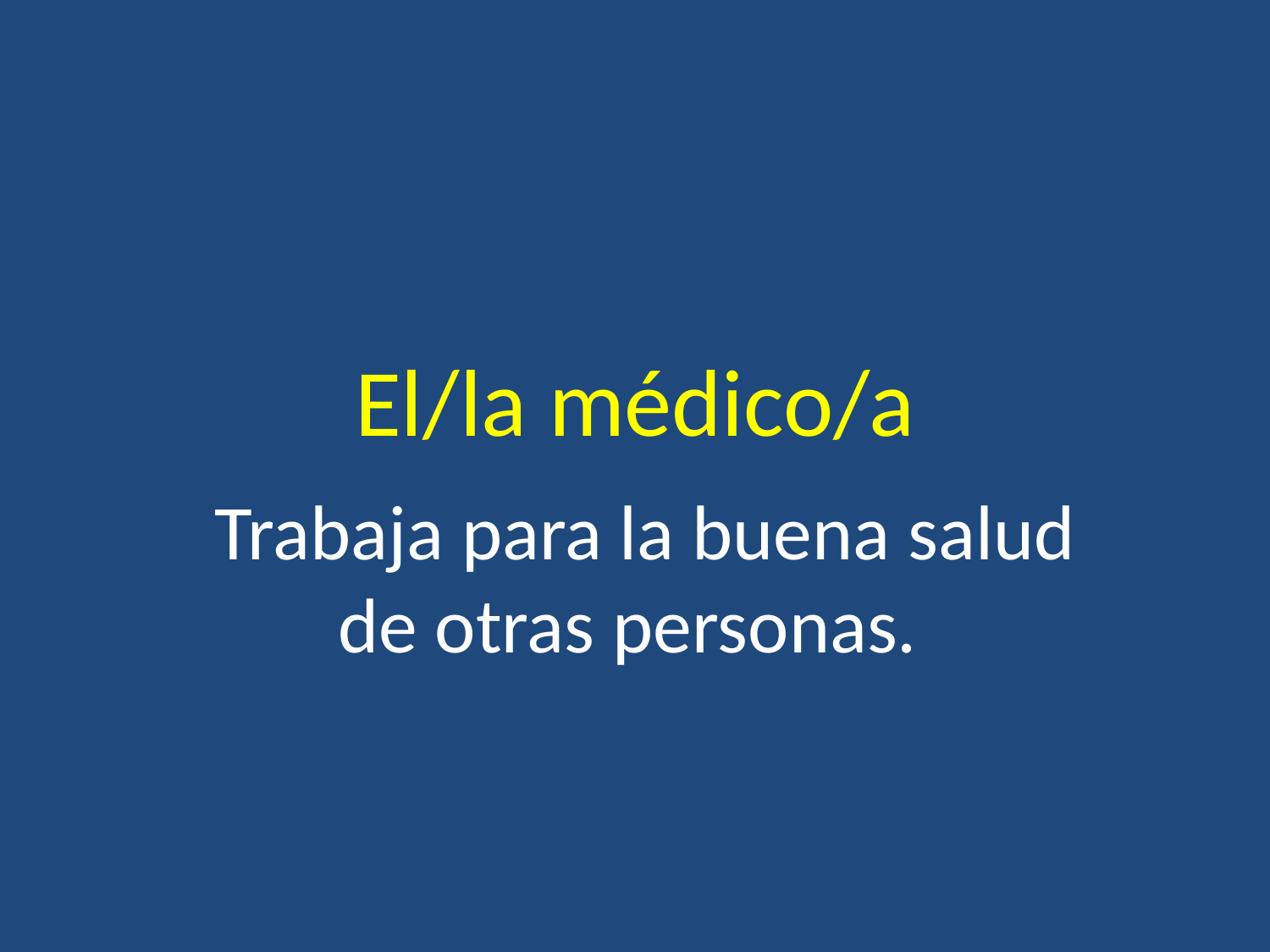

# El/la médico/a
Trabaja para la buena salud de otras personas.